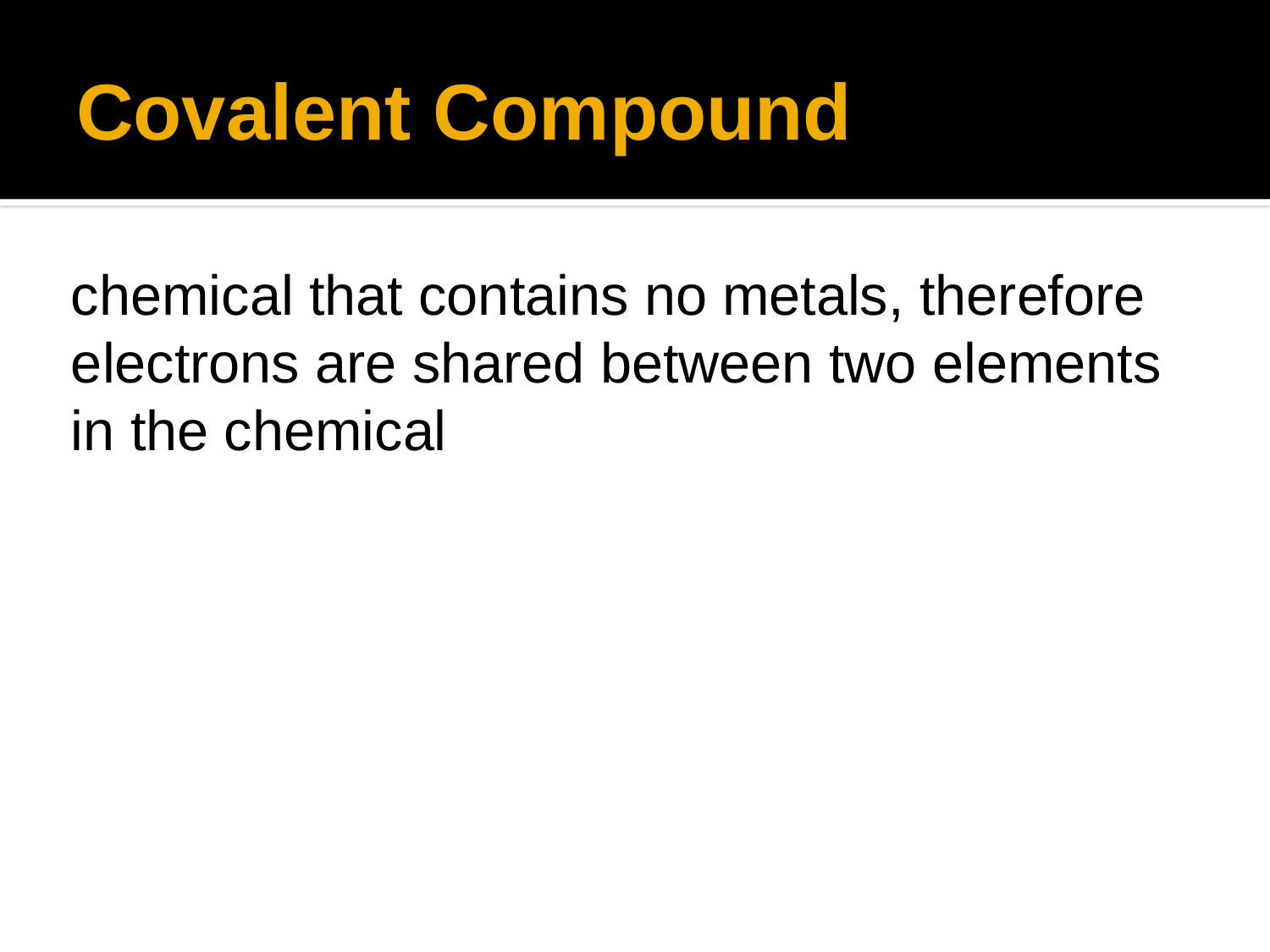

# Covalent Compound
chemical that contains no metals, therefore electrons are shared between two elements in the chemical